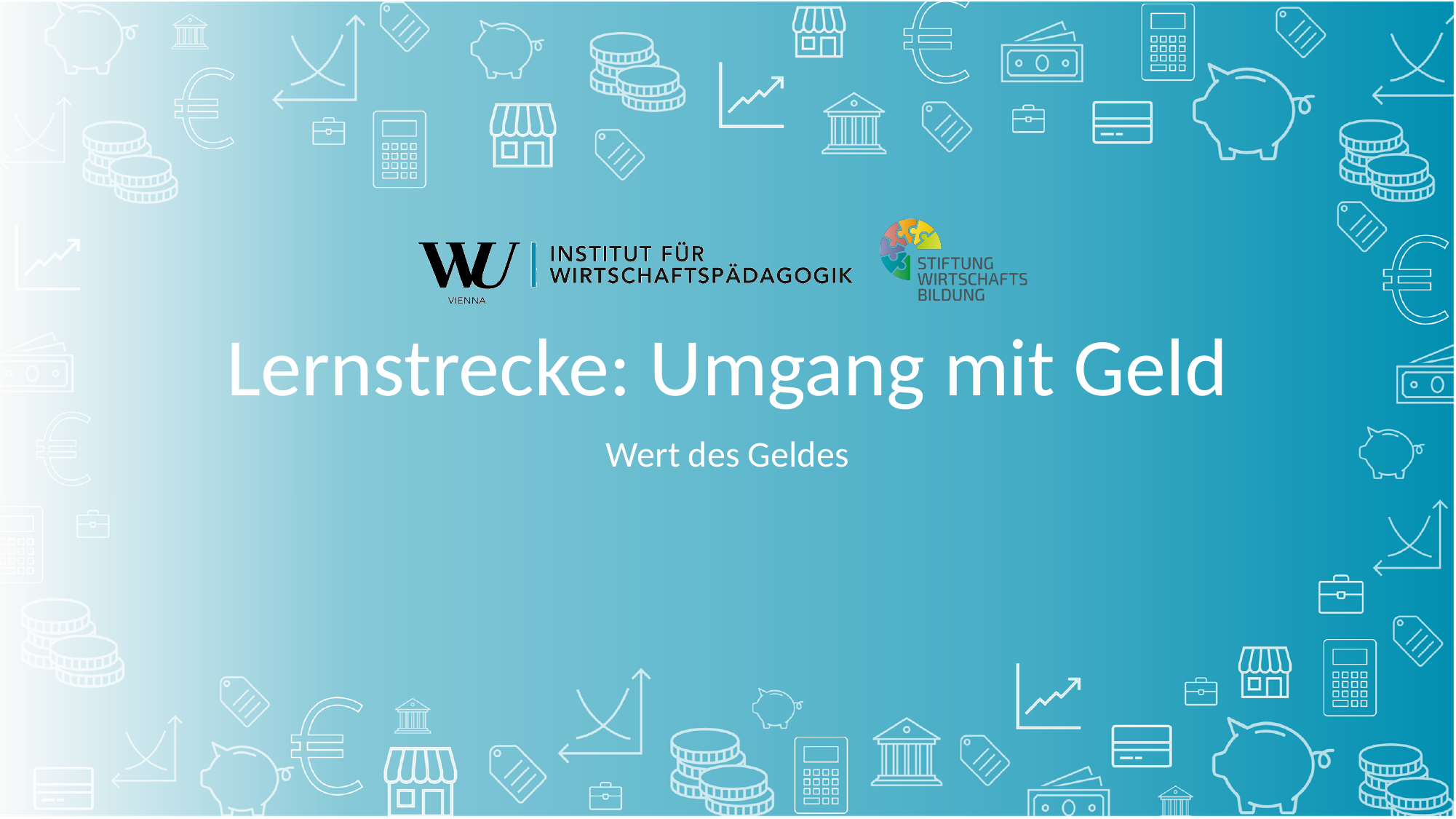

# Lernstrecke: Umgang mit Geld
Wert des Geldes